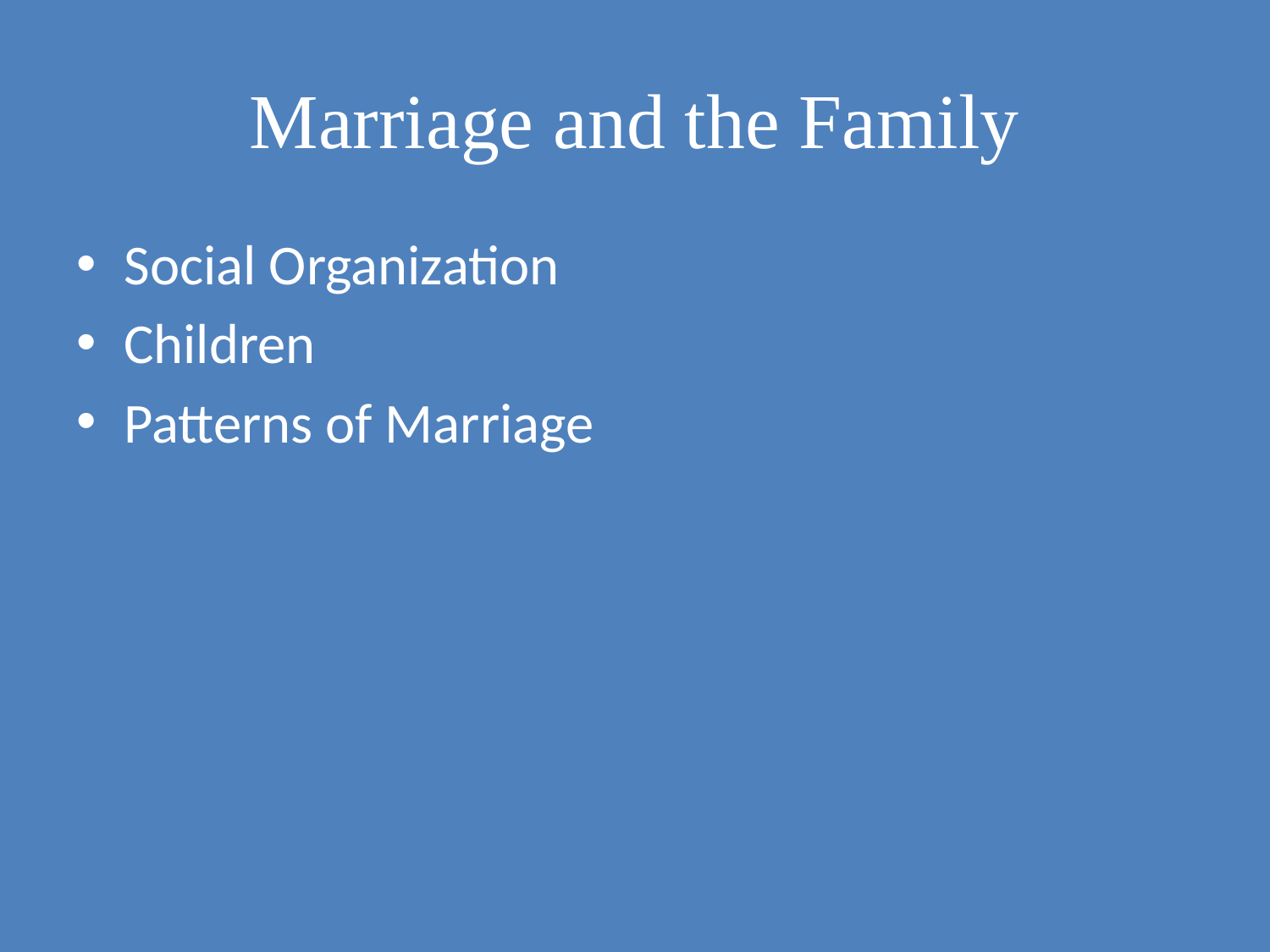

# Marriage and the Family
Social Organization
Children
Patterns of Marriage